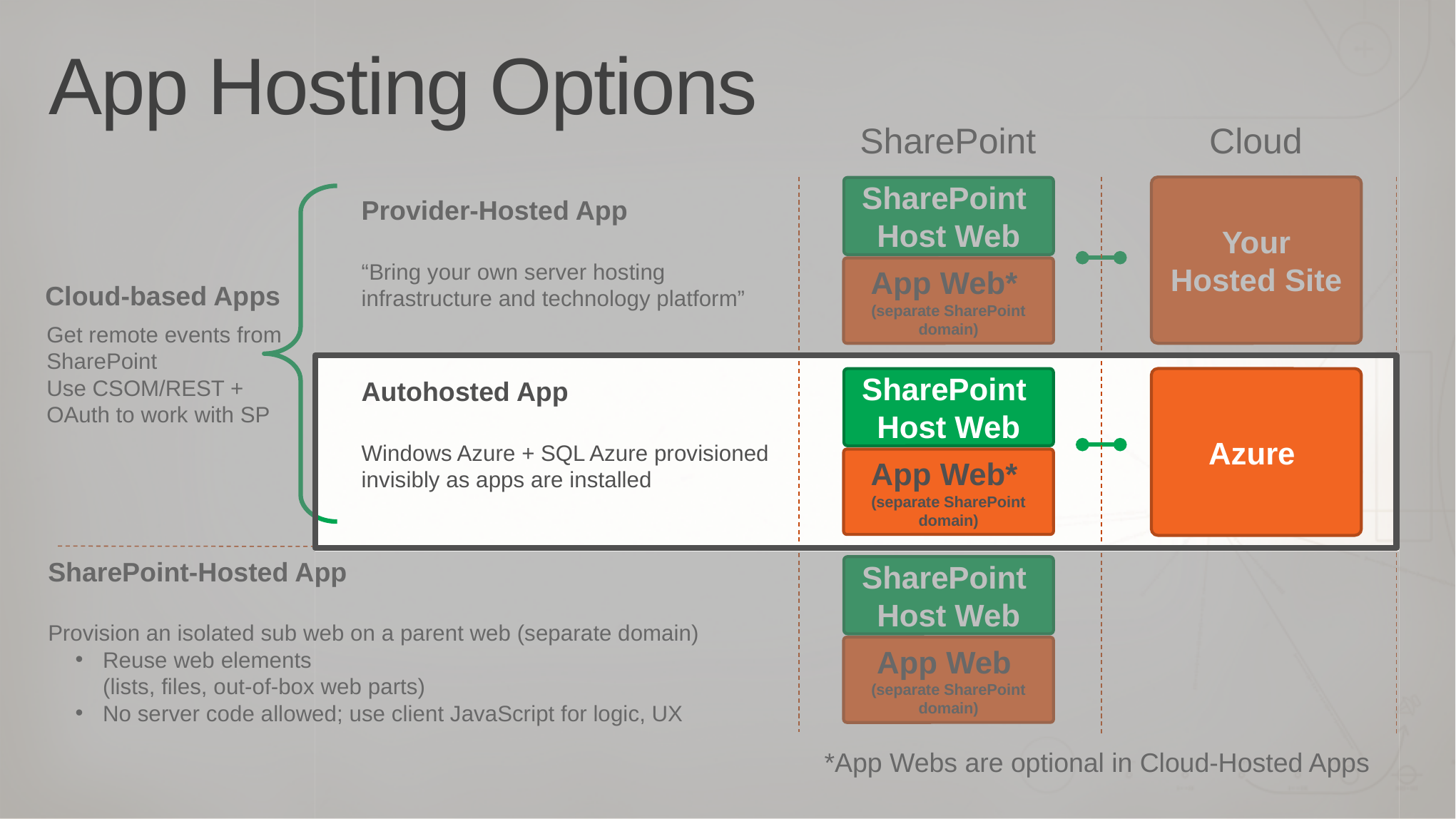

# App Hosting Options
Cloud
SharePoint
Your Hosted Site
SharePoint
Host Web

Provider-Hosted App

“Bring your own server hosting infrastructure and technology platform”
App Web*
(separate SharePoint domain)
Cloud-based Apps
Get remote events from SharePoint
Use CSOM/REST +
OAuth to work with SP
Autohosted App

Windows Azure + SQL Azure provisioned invisibly as apps are installed
Azure
SharePoint
Host Web
App Web*
(separate SharePoint domain)
SharePoint-Hosted App
Provision an isolated sub web on a parent web (separate domain)
Reuse web elements
(lists, files, out-of-box web parts)
No server code allowed; use client JavaScript for logic, UX
SharePoint
Host Web
App Web
(separate SharePoint domain)
*App Webs are optional in Cloud-Hosted Apps